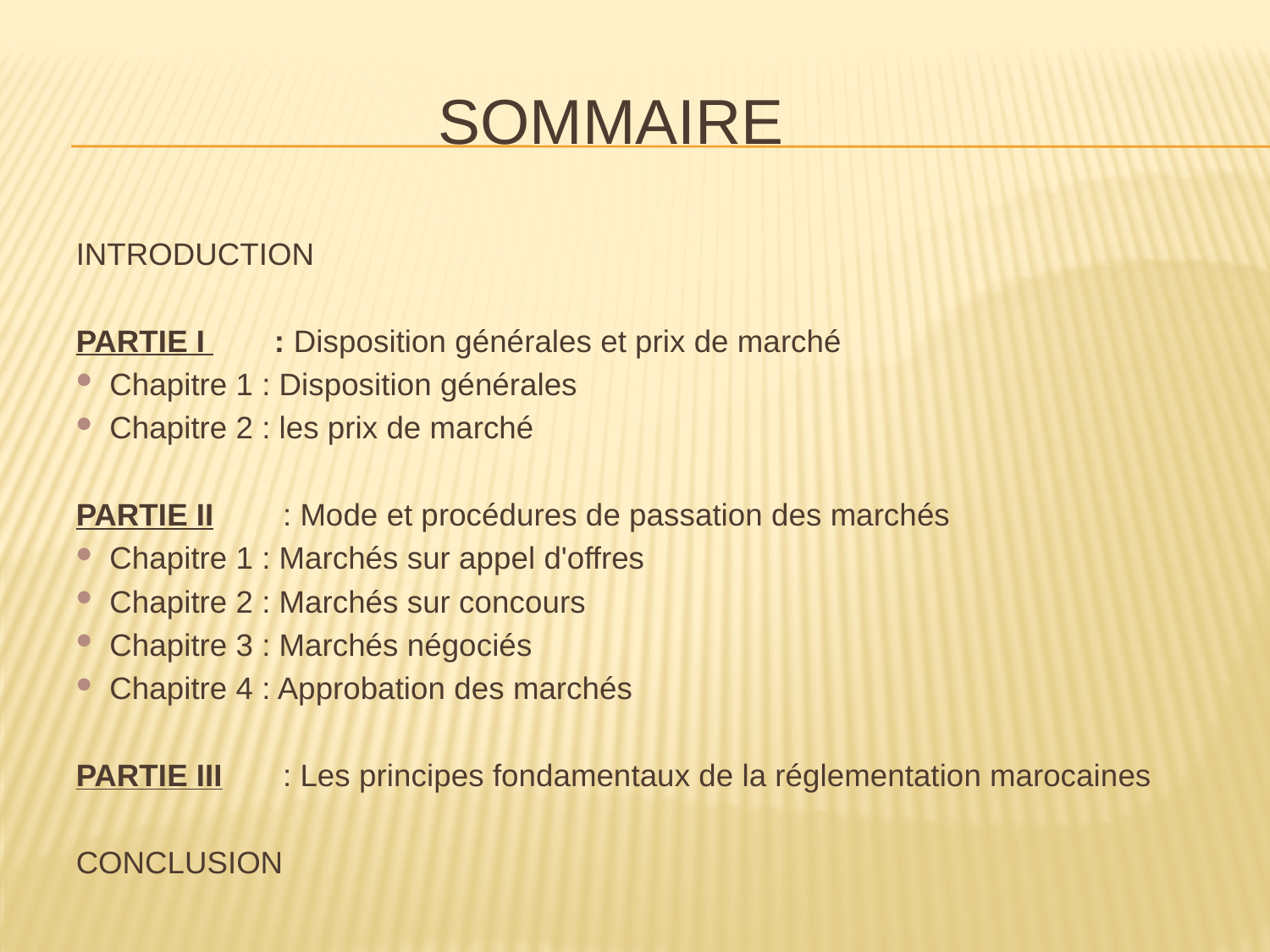

# sommaire
INTRODUCTION

PARTIE I        : Disposition générales et prix de marché
Chapitre 1 : Disposition générales
Chapitre 2 : les prix de marché

PARTIE II        : Mode et procédures de passation des marchés
Chapitre 1 : Marchés sur appel d'offres
Chapitre 2 : Marchés sur concours
Chapitre 3 : Marchés négociés
Chapitre 4 : Approbation des marchés

PARTIE III       : Les principes fondamentaux de la réglementation marocaines

CONCLUSION